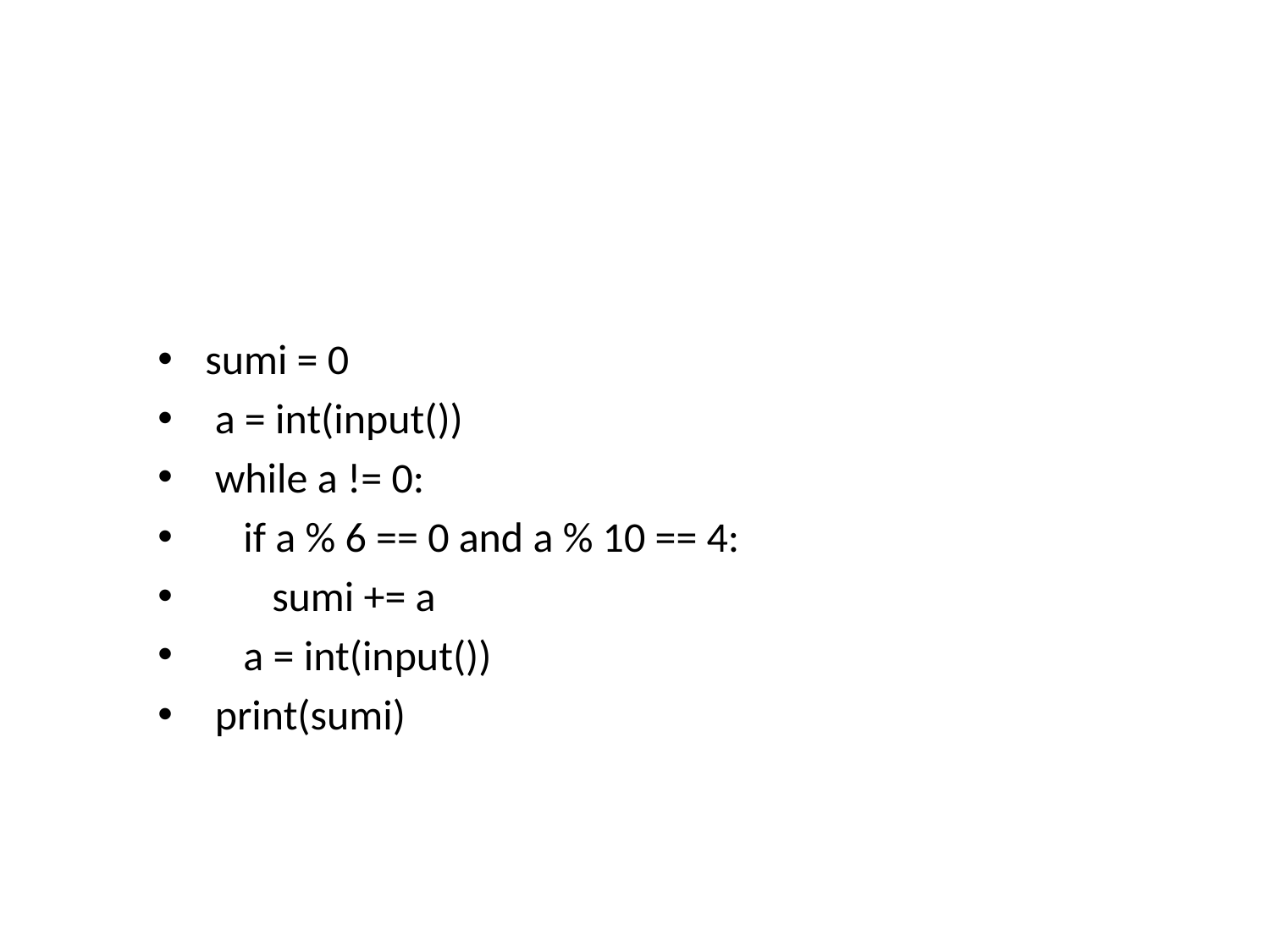

#
sumi = 0
 a = int(input())
 while a != 0:
    if a % 6 == 0 and a % 10 == 4:
       sumi += a
    a = int(input())
 print(sumi)